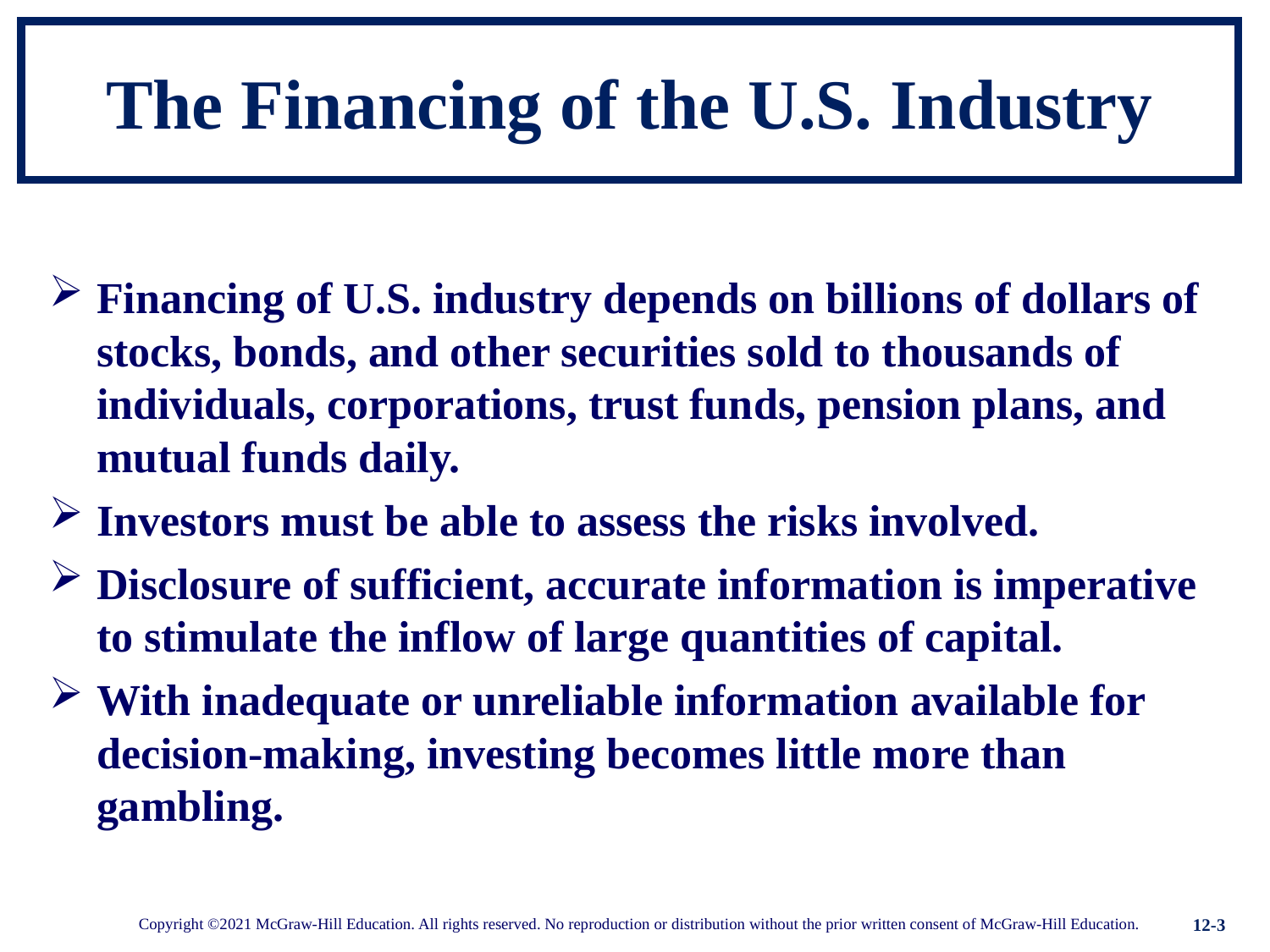

# The Financing of the U.S. Industry
Financing of U.S. industry depends on billions of dollars of stocks, bonds, and other securities sold to thousands of individuals, corporations, trust funds, pension plans, and mutual funds daily.
Investors must be able to assess the risks involved.
Disclosure of sufficient, accurate information is imperative to stimulate the inflow of large quantities of capital.
With inadequate or unreliable information available for decision-making, investing becomes little more than gambling.
12-3
Copyright ©2021 McGraw-Hill Education. All rights reserved. No reproduction or distribution without the prior written consent of McGraw-Hill Education.